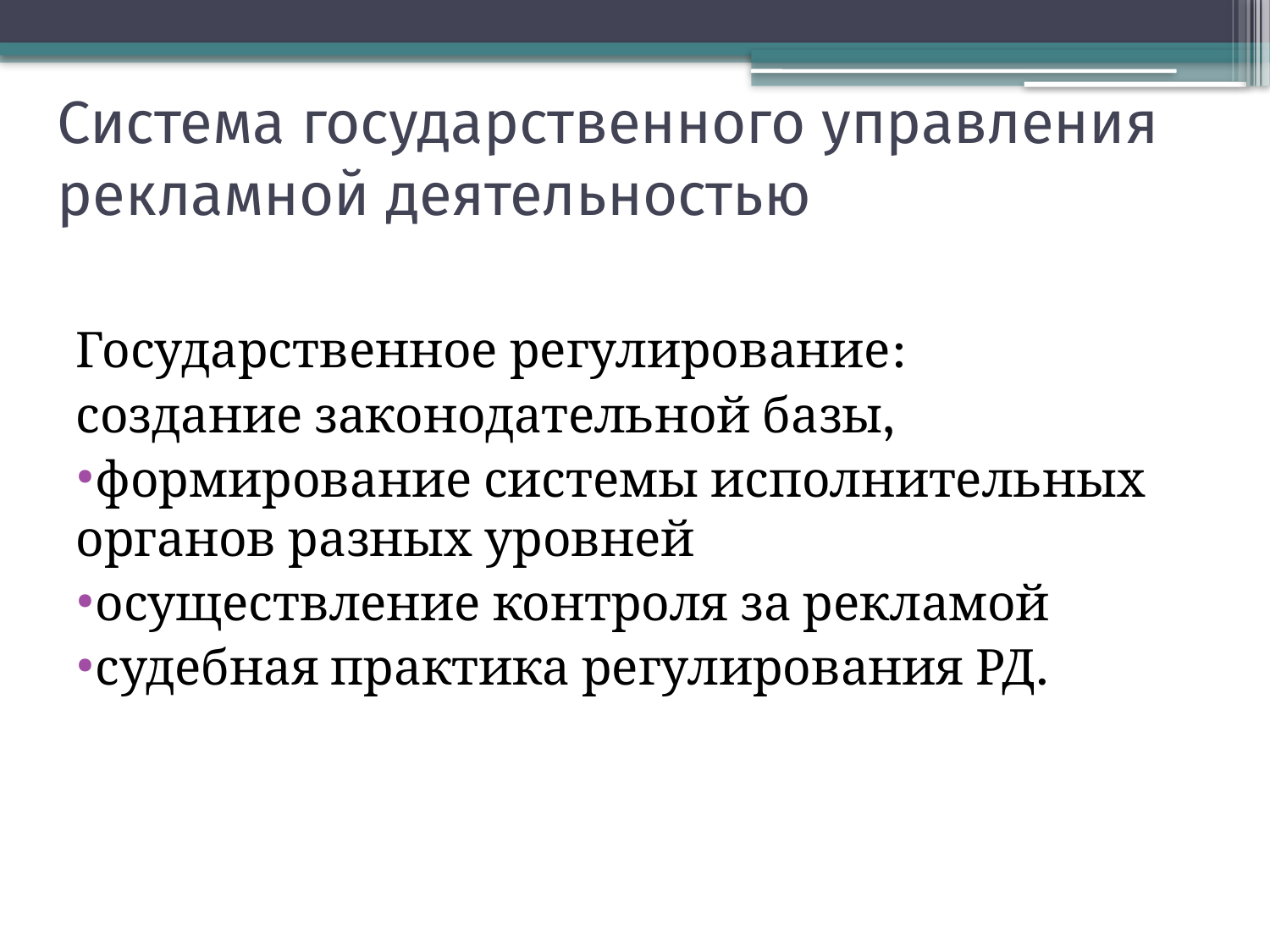

# Система государственного управления рекламной деятельностью
Государственное регулирование:
создание законодательной базы,
формирование системы исполнительных органов разных уровней
осуществление контроля за рекламой
судебная практика регулирования РД.